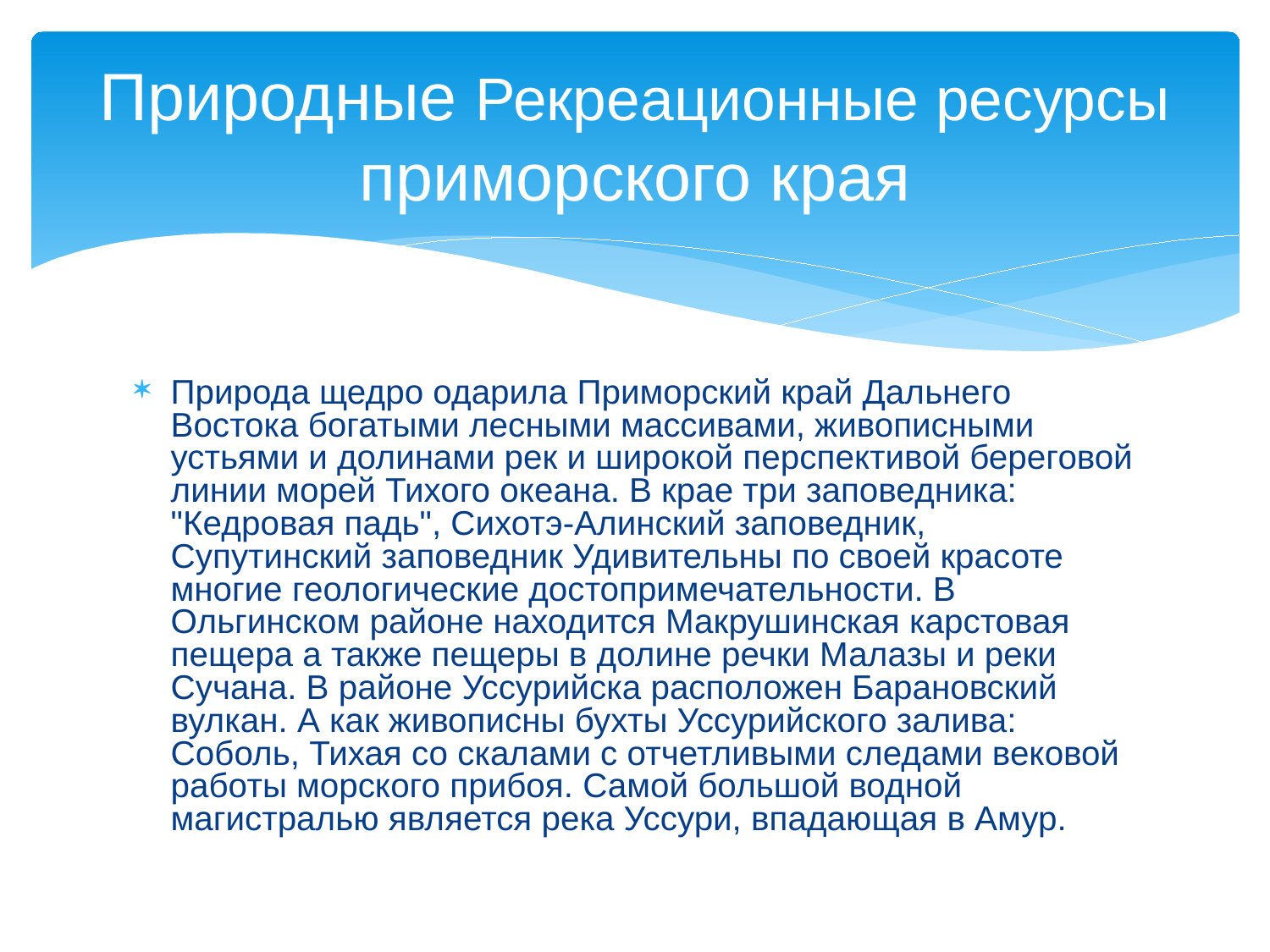

# Природные Рекреационные ресурсы приморского края
Природа щедро одарила Приморский край Дальнего Востока богатыми лесными массивами, живописными устьями и долинами рек и широкой перспективой береговой линии морей Тихого океана. В крае три заповедника: "Кедровая падь", Сихотэ-Алинский заповедник, Супутинский заповедник Удивительны по своей красоте многие геологические достопримечательности. В Ольгинском районе находится Макрушинская карстовая пещера а также пещеры в долине речки Малазы и реки Сучана. В районе Уссурийска расположен Барановский вулкан. А как живописны бухты Уссурийского залива: Соболь, Тихая со скалами с отчетливыми следами вековой работы морского прибоя. Самой большой водной магистралью является река Уссури, впадающая в Амур.